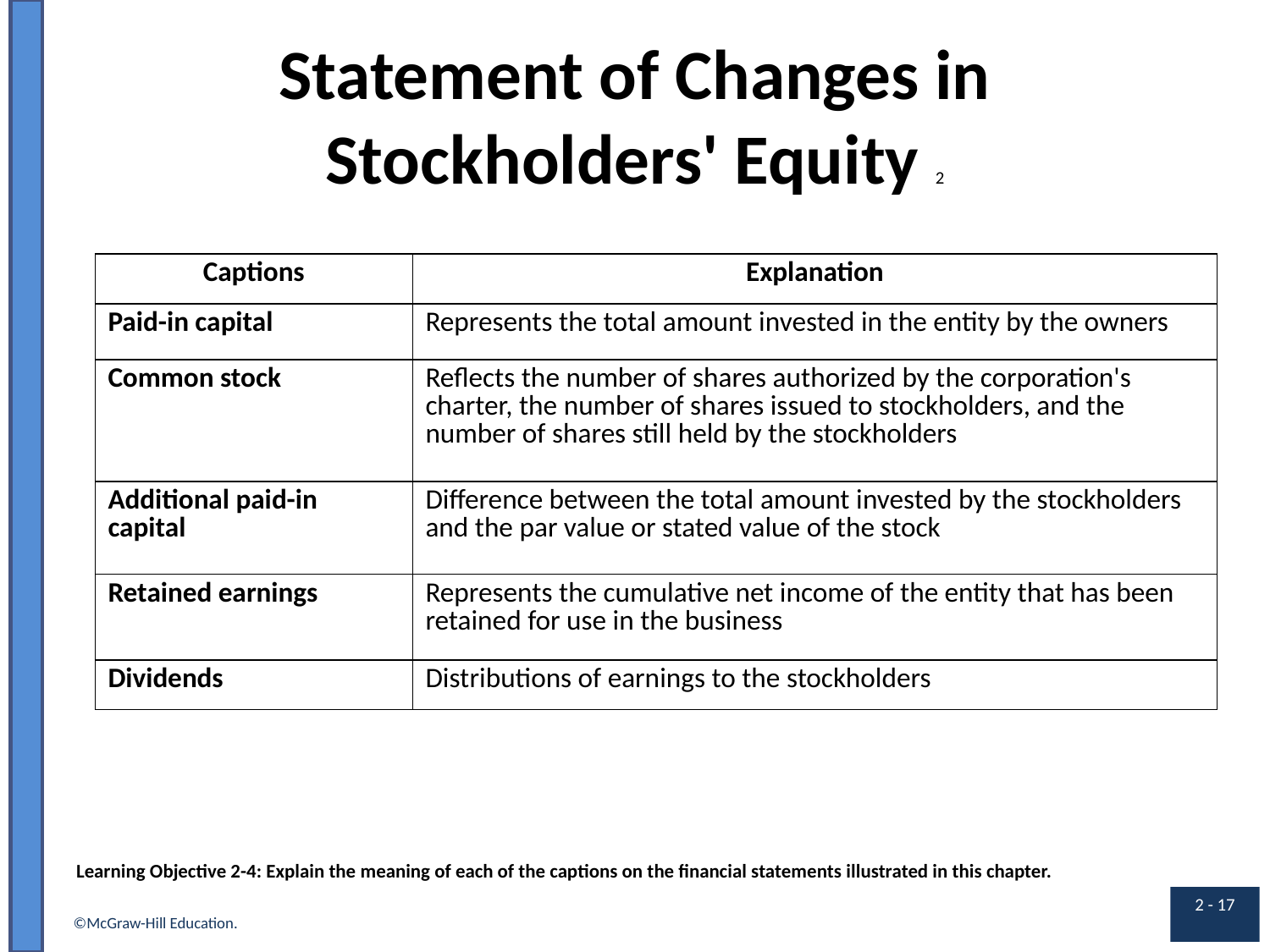

# Statement of Changes in Stockholders' Equity 2
| Captions | Explanation |
| --- | --- |
| Paid-in capital | Represents the total amount invested in the entity by the owners |
| Common stock | Reflects the number of shares authorized by the corporation's charter, the number of shares issued to stockholders, and the number of shares still held by the stockholders |
| Additional paid-in capital | Difference between the total amount invested by the stockholders and the par value or stated value of the stock |
| Retained earnings | Represents the cumulative net income of the entity that has been retained for use in the business |
| Dividends | Distributions of earnings to the stockholders |
Learning Objective 2-4: Explain the meaning of each of the captions on the financial statements illustrated in this chapter.